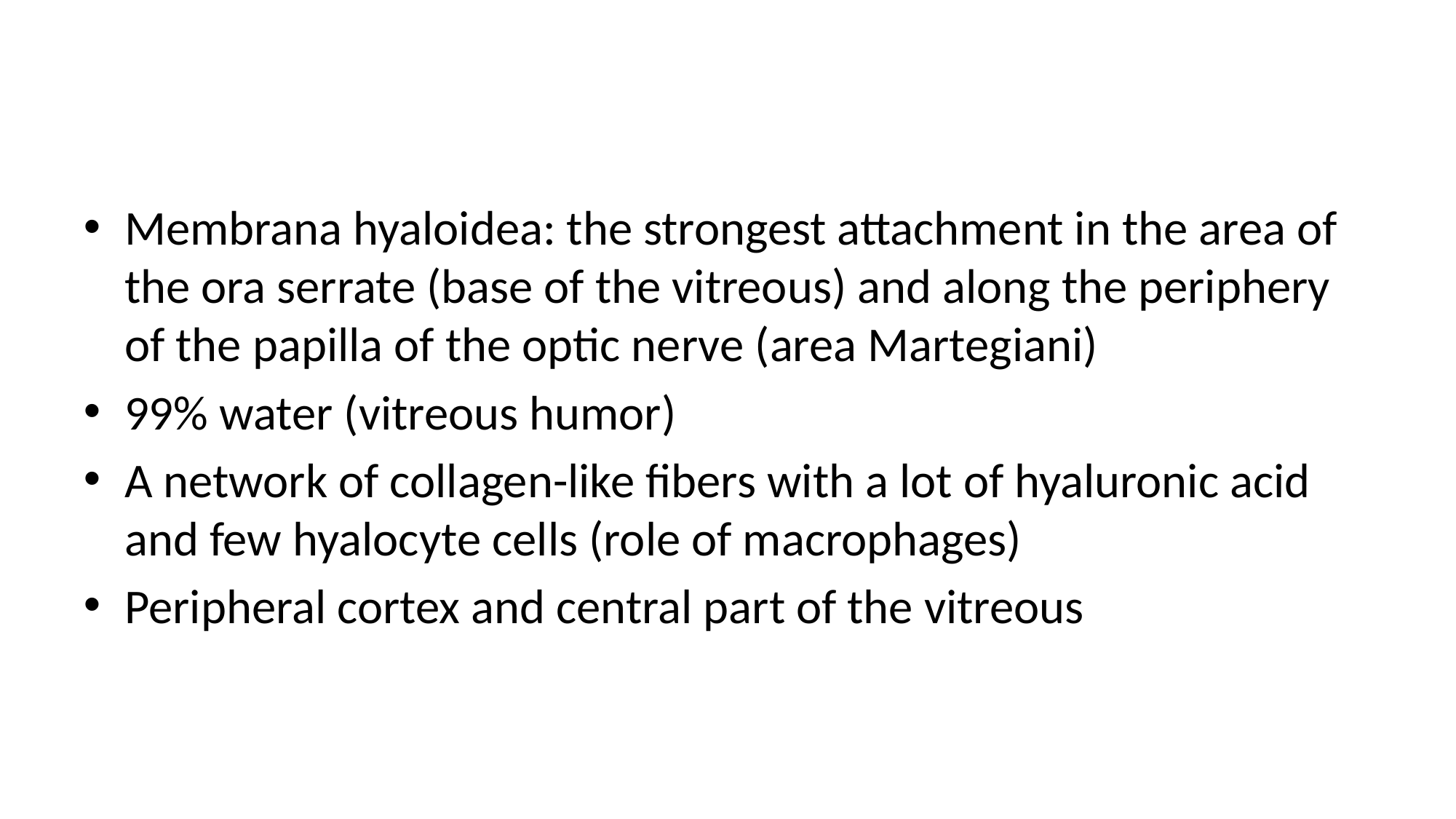

#
Membrana hyaloidea: the strongest attachment in the area of ​​the ora serrate (base of the vitreous) and along the periphery of the papilla of the optic nerve (area Martegiani)
99% water (vitreous humor)
A network of collagen-like fibers with a lot of hyaluronic acid and few hyalocyte cells (role of macrophages)
Peripheral cortex and central part of the vitreous